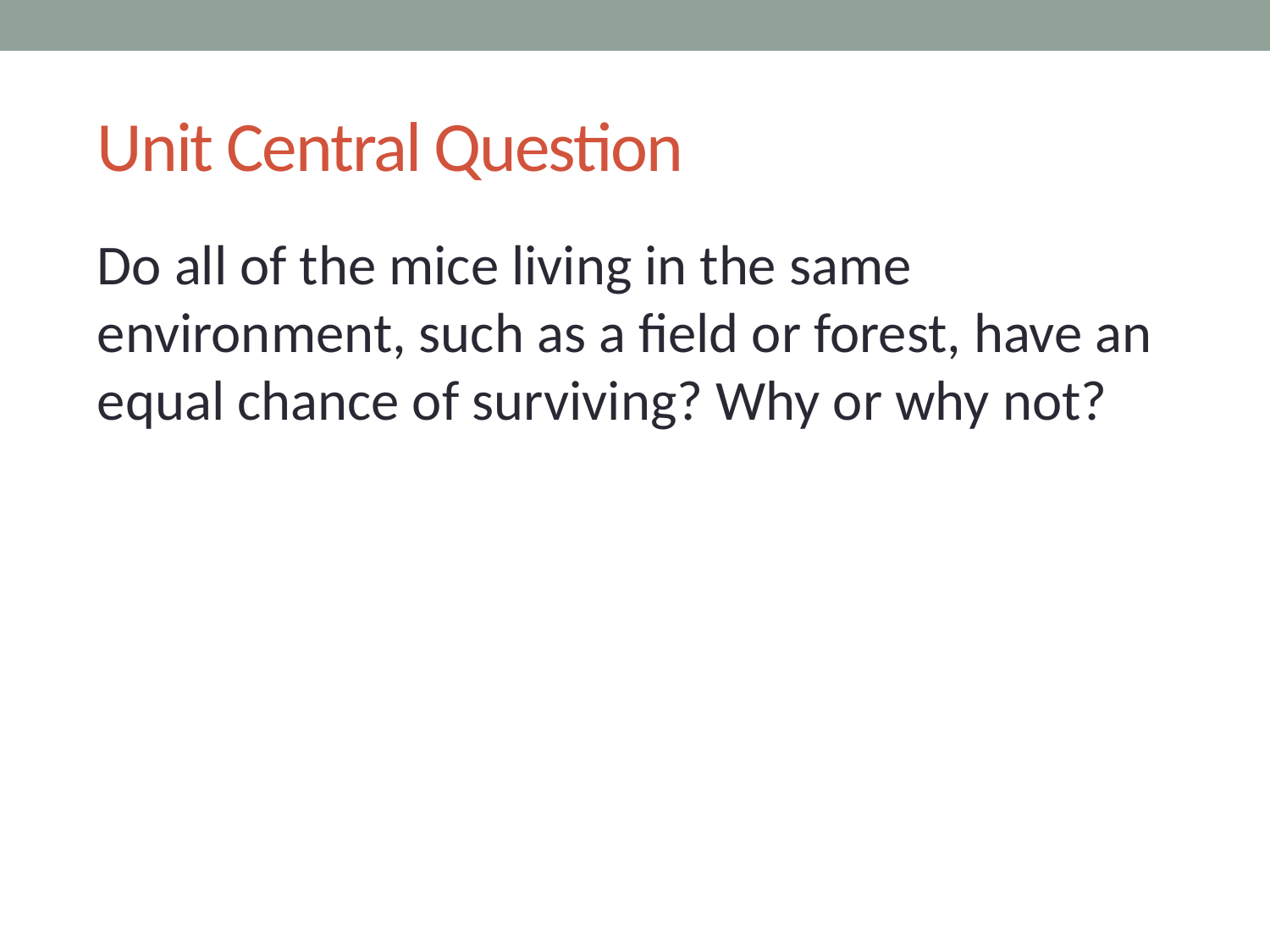

# Unit Central Question
Do all of the mice living in the same environment, such as a field or forest, have an equal chance of surviving? Why or why not?